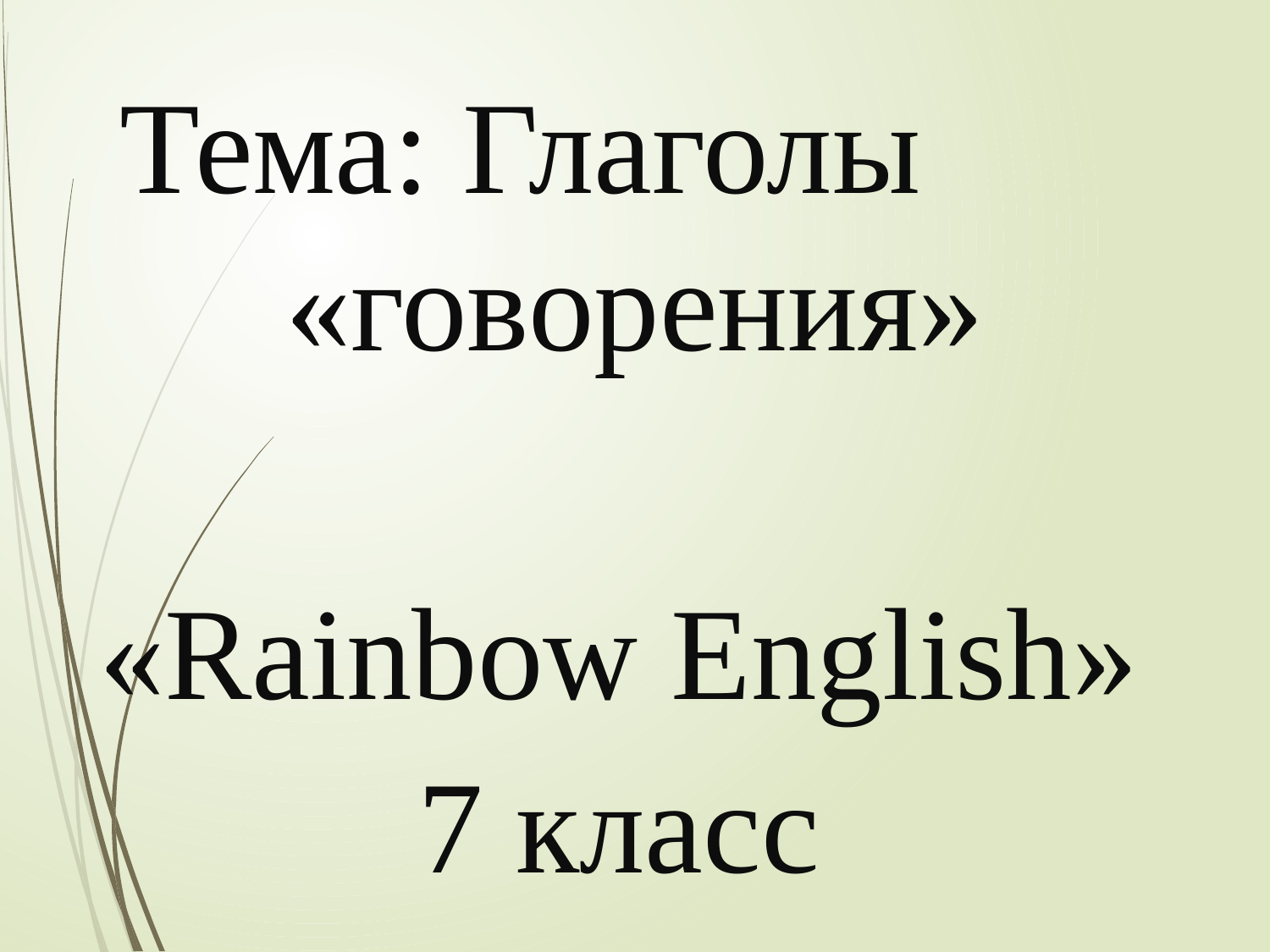

Тема: Глаголы        «говорения»

«Rainbow English»
7 класс

#